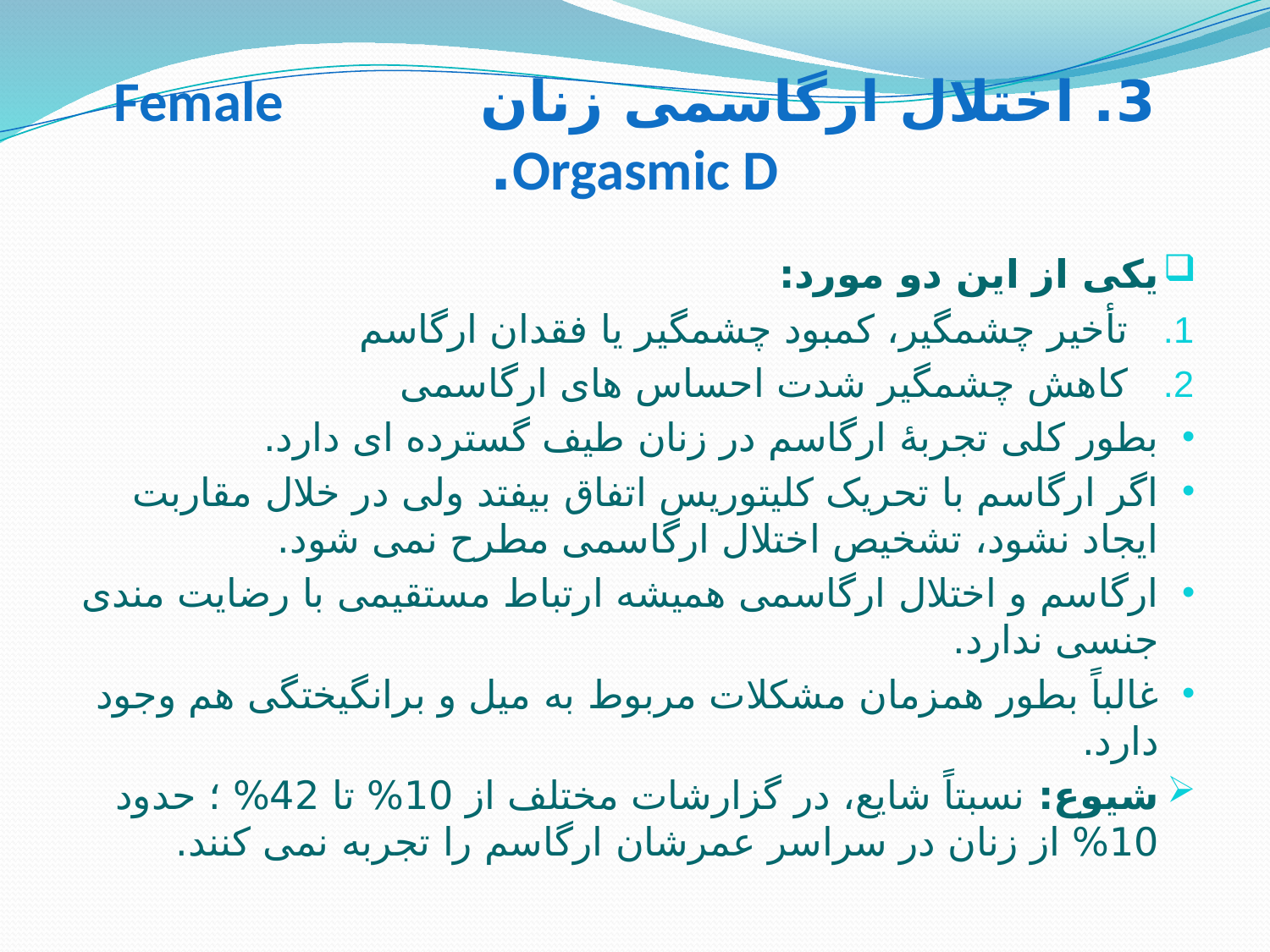

# 3. اختلال ارگاسمی زنان          Female Orgasmic D.
یکی از این دو مورد:
تأخیر چشمگیر، کمبود چشمگیر یا فقدان ارگاسم
کاهش چشمگیر شدت احساس های ارگاسمی
بطور کلی تجربۀ ارگاسم در زنان طیف گسترده ای دارد.
اگر ارگاسم با تحریک کلیتوریس اتفاق بیفتد ولی در خلال مقاربت ایجاد نشود، تشخیص اختلال ارگاسمی مطرح نمی شود.
ارگاسم و اختلال ارگاسمی همیشه ارتباط مستقیمی با رضایت مندی جنسی ندارد.
غالباً بطور همزمان مشکلات مربوط به میل و برانگیختگی هم وجود دارد.
شیوع: نسبتاً شایع، در گزارشات مختلف از 10% تا 42% ؛ حدود 10% از زنان در سراسر عمرشان ارگاسم را تجربه نمی کنند.